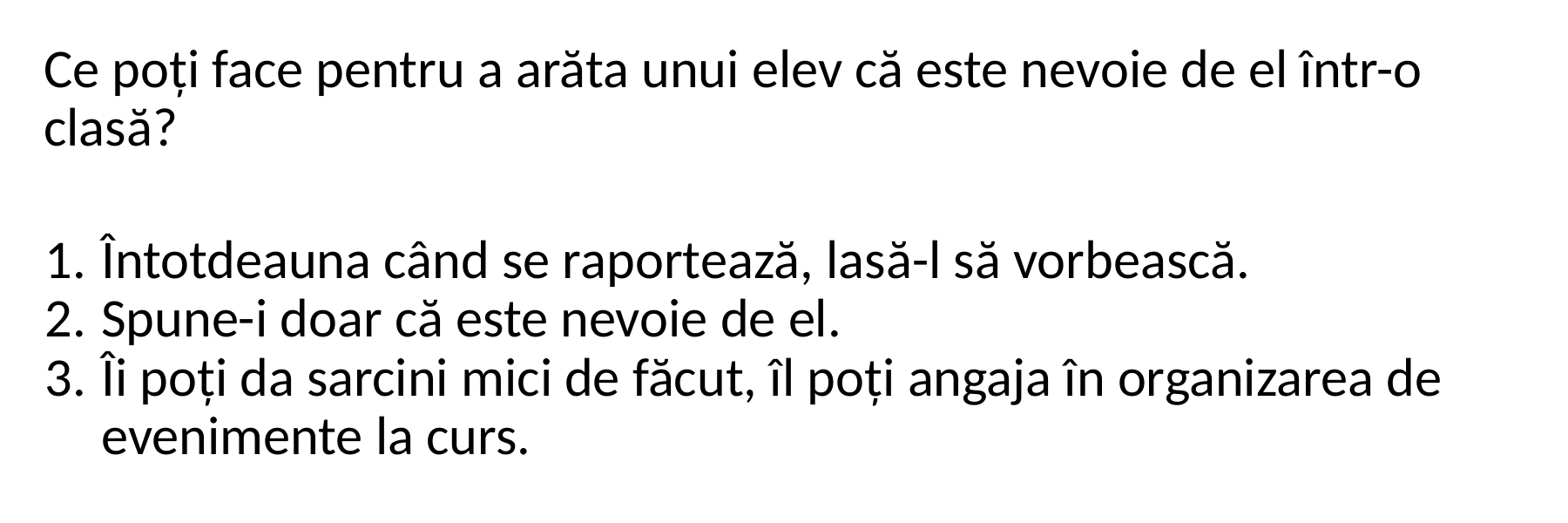

Ce poți face pentru a arăta unui elev că este nevoie de el într-o clasă?

Întotdeauna când se raportează, lasă-l să vorbească.
Spune-i doar că este nevoie de el.
Îi poți da sarcini mici de făcut, îl poți angaja în organizarea de evenimente la curs.